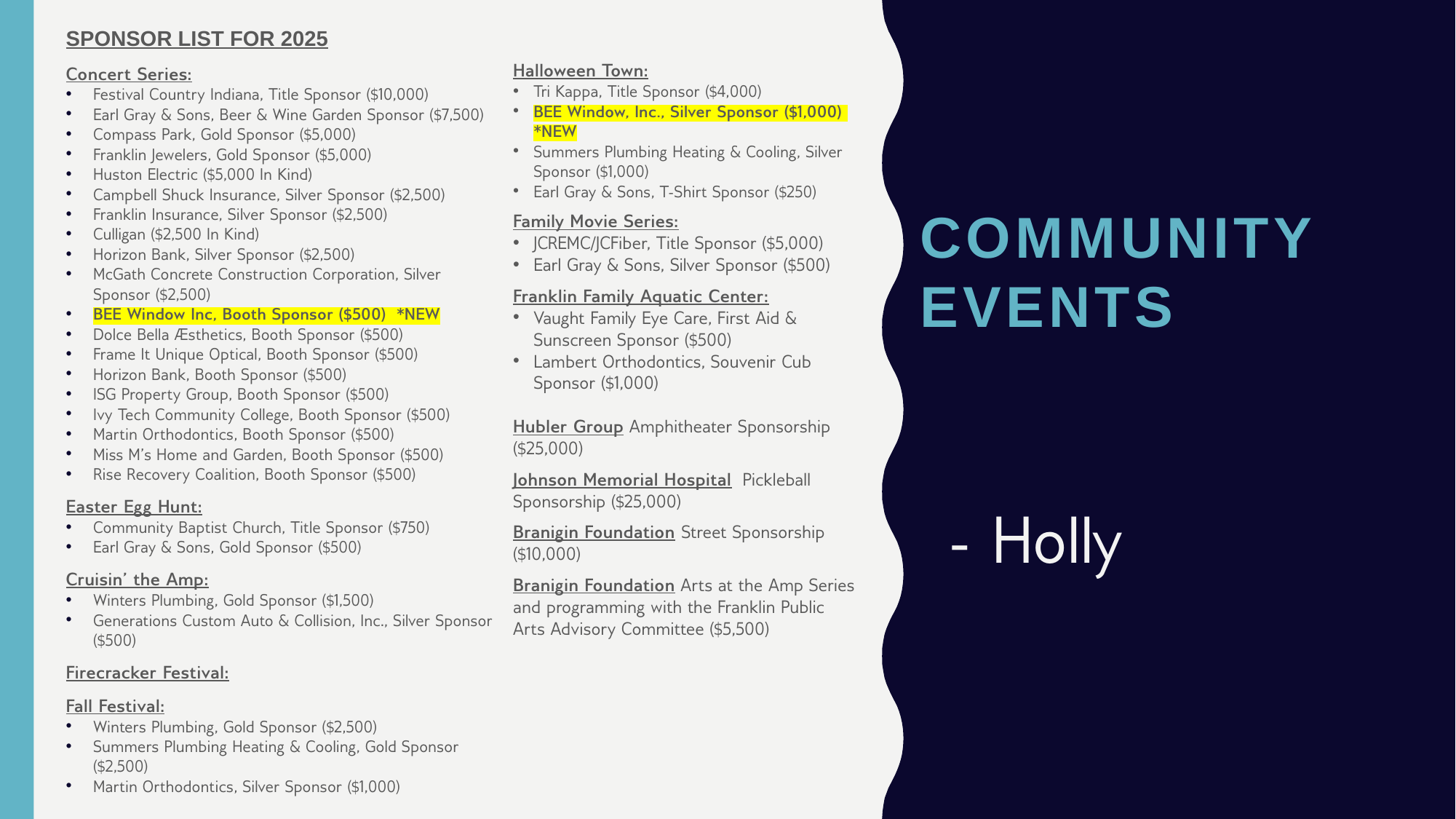

SPONSOR LIST FOR 2025
Concert Series:
Festival Country Indiana, Title Sponsor ($10,000)
Earl Gray & Sons, Beer & Wine Garden Sponsor ($7,500)
Compass Park, Gold Sponsor ($5,000)
Franklin Jewelers, Gold Sponsor ($5,000)
Huston Electric ($5,000 In Kind)
Campbell Shuck Insurance, Silver Sponsor ($2,500)
Franklin Insurance, Silver Sponsor ($2,500)
Culligan ($2,500 In Kind)
Horizon Bank, Silver Sponsor ($2,500)
McGath Concrete Construction Corporation, Silver  Sponsor ($2,500)
BEE Window Inc, Booth Sponsor ($500)  *NEW
Dolce Bella Aesthetics, Booth Sponsor ($500)
Frame It Unique Optical, Booth Sponsor ($500)
Horizon Bank, Booth Sponsor ($500)
ISG Property Group, Booth Sponsor ($500)
Ivy Tech Community College, Booth Sponsor ($500)
Martin Orthodontics, Booth Sponsor ($500)
Miss M’s Home and Garden, Booth Sponsor ($500)
Rise Recovery Coalition, Booth Sponsor ($500)
Easter Egg Hunt:
Community Baptist Church, Title Sponsor ($750)
Earl Gray & Sons, Gold Sponsor ($500)
Cruisin’ the Amp:
Winters Plumbing, Gold Sponsor ($1,500)
Generations Custom Auto & Collision, Inc., Silver Sponsor ($500)
Firecracker Festival:
Fall Festival:
Winters Plumbing, Gold Sponsor ($2,500)
Summers Plumbing Heating & Cooling, Gold Sponsor   ($2,500)
Martin Orthodontics, Silver Sponsor ($1,000)

Halloween Town:
Tri Kappa, Title Sponsor ($4,000)
BEE Window, Inc., Silver Sponsor ($1,000)  *NEW
Summers Plumbing Heating & Cooling, Silver Sponsor ($1,000)
Earl Gray & Sons, T-Shirt Sponsor ($250)
Family Movie Series:
JCREMC/JCFiber, Title Sponsor ($5,000)
Earl Gray & Sons, Silver Sponsor ($500)
Franklin Family Aquatic Center:
Vaught Family Eye Care, First Aid & Sunscreen Sponsor ($500)
Lambert Orthodontics, Souvenir Cub Sponsor ($1,000)

Hubler Group Amphitheater Sponsorship ($25,000)
Johnson Memorial Hospital  Pickleball Sponsorship ($25,000)
Branigin Foundation Street Sponsorship ($10,000)
Branigin Foundation Arts at the Amp Series and programming with the Franklin Public Arts Advisory Committee ($5,500)

# Community events
- Holly